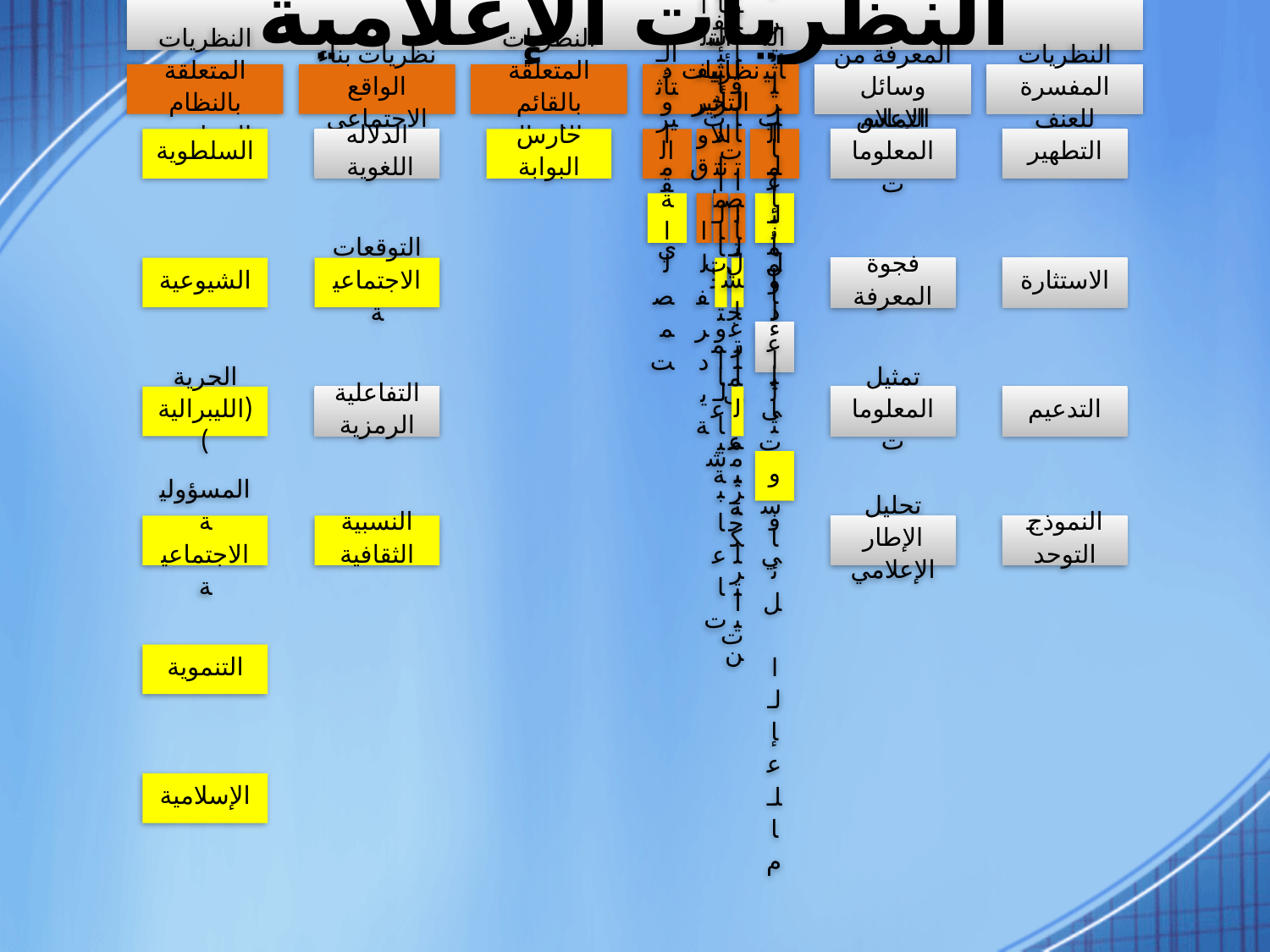

النظريات المتعلقة بالنظام السياسي
السلطوية
الشيوعية
الحرية (الليبرالية)
التنموية
التفاعلية الرمزية
النسبية الثقافية
فجوة المعرفة
تمثيل المعلومات
النظريات المفسرة للعنف
التطهير
التدعيم
النموذج التوحد